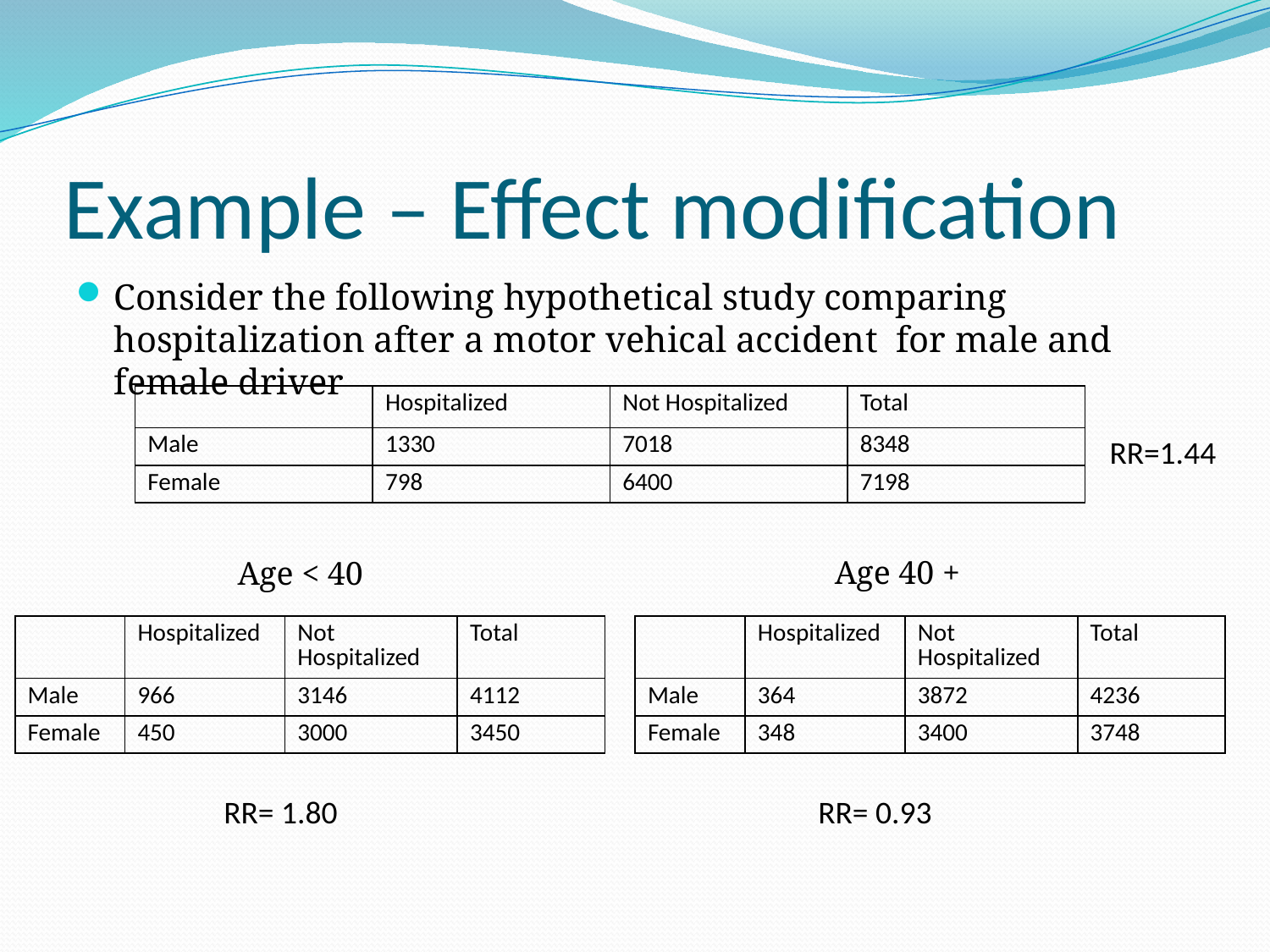

# Example – Effect modification
Consider the following hypothetical study comparing hospitalization after a motor vehical accident  for male and female driver
|  | Hospitalized | Not Hospitalized | Total |
| --- | --- | --- | --- |
| Male | 1330 | 7018 | 8348 |
| Female | 798 | 6400 | 7198 |
RR=1.44
Age 40 +
Age < 40
|  | Hospitalized | Not Hospitalized | Total |
| --- | --- | --- | --- |
| Male | 966 | 3146 | 4112 |
| Female | 450 | 3000 | 3450 |
|  | Hospitalized | Not Hospitalized | Total |
| --- | --- | --- | --- |
| Male | 364 | 3872 | 4236 |
| Female | 348 | 3400 | 3748 |
RR= 1.80                                                                   RR= 0.93